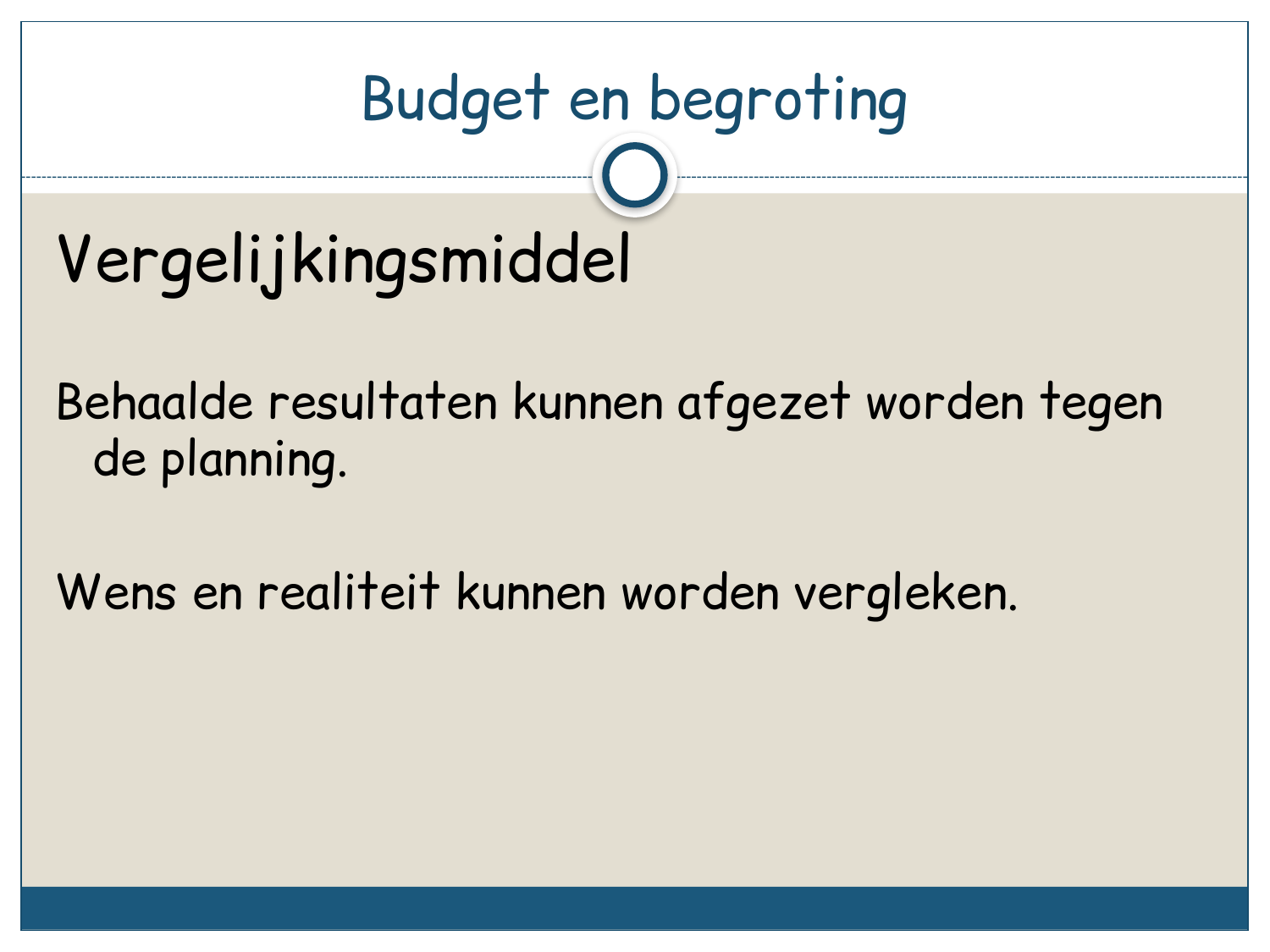

# Budget en begroting
Vergelijkingsmiddel

Behaalde resultaten kunnen afgezet worden tegen de planning.

Wens en realiteit kunnen worden vergleken.